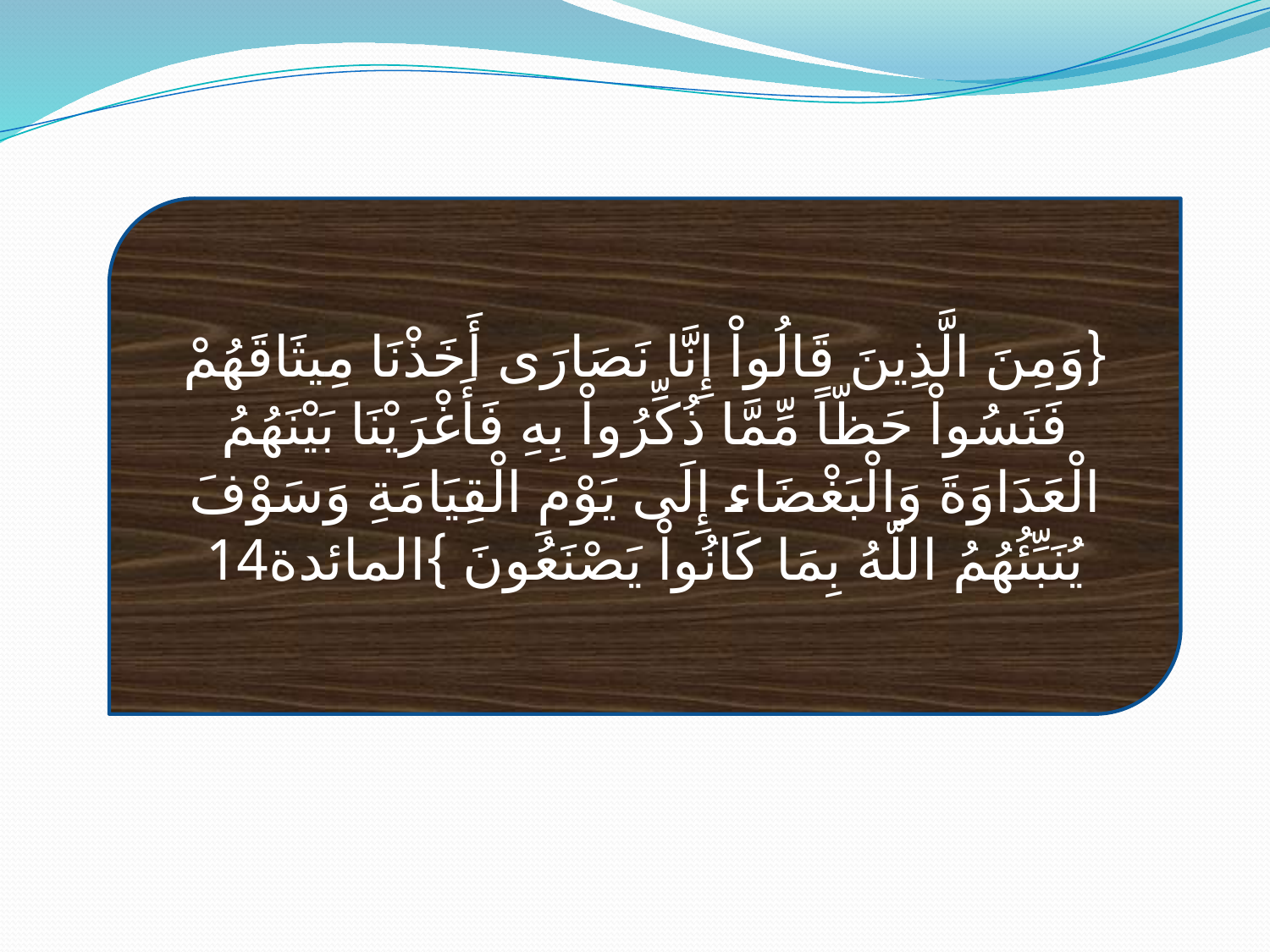

{وَمِنَ الَّذِينَ قَالُواْ إِنَّا نَصَارَى أَخَذْنَا مِيثَاقَهُمْ فَنَسُواْ حَظّاً مِّمَّا ذُكِّرُواْ بِهِ فَأَغْرَيْنَا بَيْنَهُمُ الْعَدَاوَةَ وَالْبَغْضَاء إِلَى يَوْمِ الْقِيَامَةِ وَسَوْفَ يُنَبِّئُهُمُ اللّهُ بِمَا كَانُواْ يَصْنَعُونَ }المائدة14